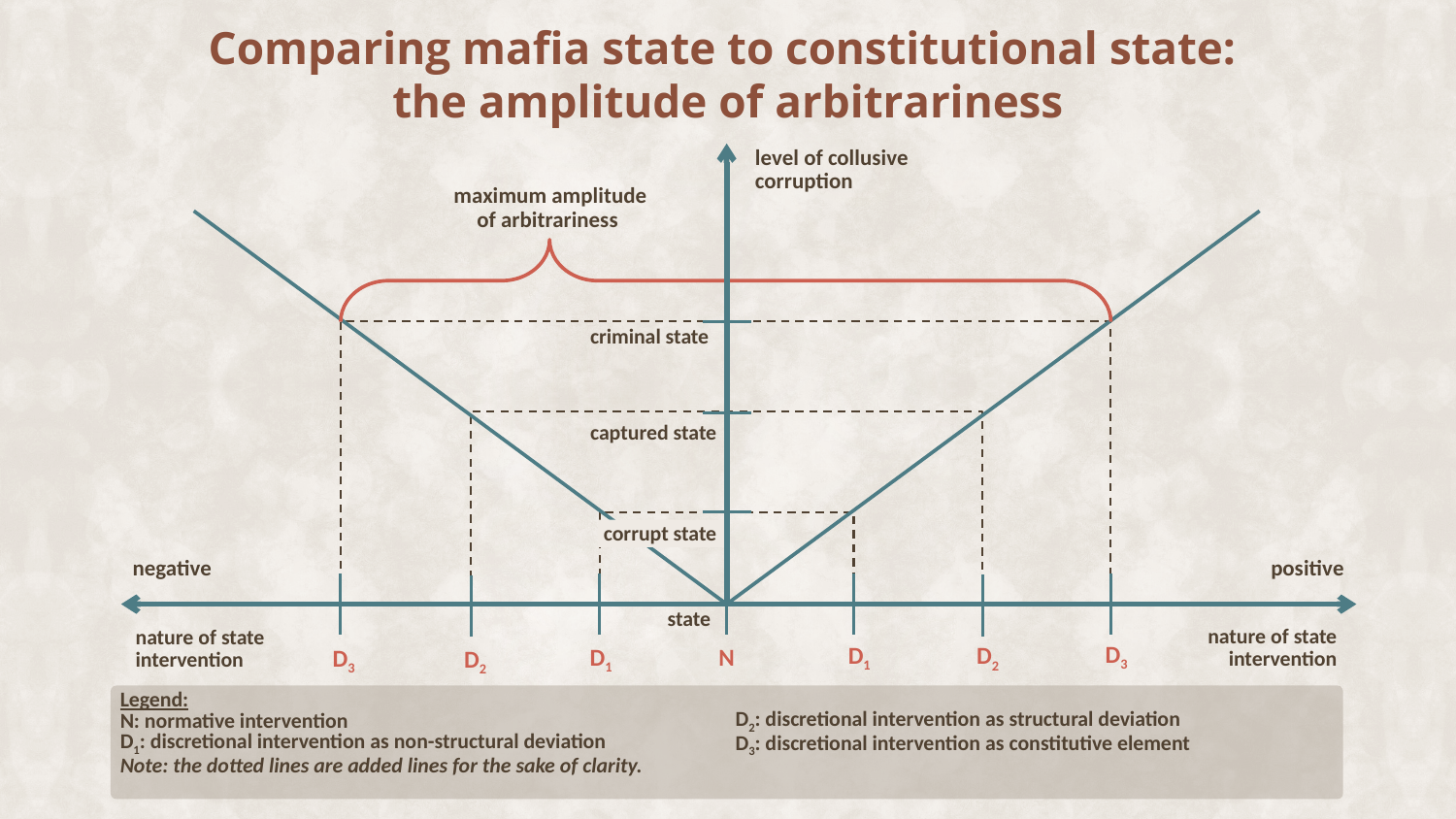

# Comparing mafia state to constitutional state: the amplitude of arbitrariness

level of collusive corruption
maximum amplitude of arbitrariness

criminal state

captured state

corrupt state
negative
positive
state
nature of state intervention
nature of state intervention
D3
D1
D2
D1
N
D3
D2
| Legend: N: normative intervention D1: discretional intervention as non-structural deviation Note: the dotted lines are added lines for the sake of clarity. | D2: discretional intervention as structural deviation D3: discretional intervention as constitutive element |
| --- | --- |